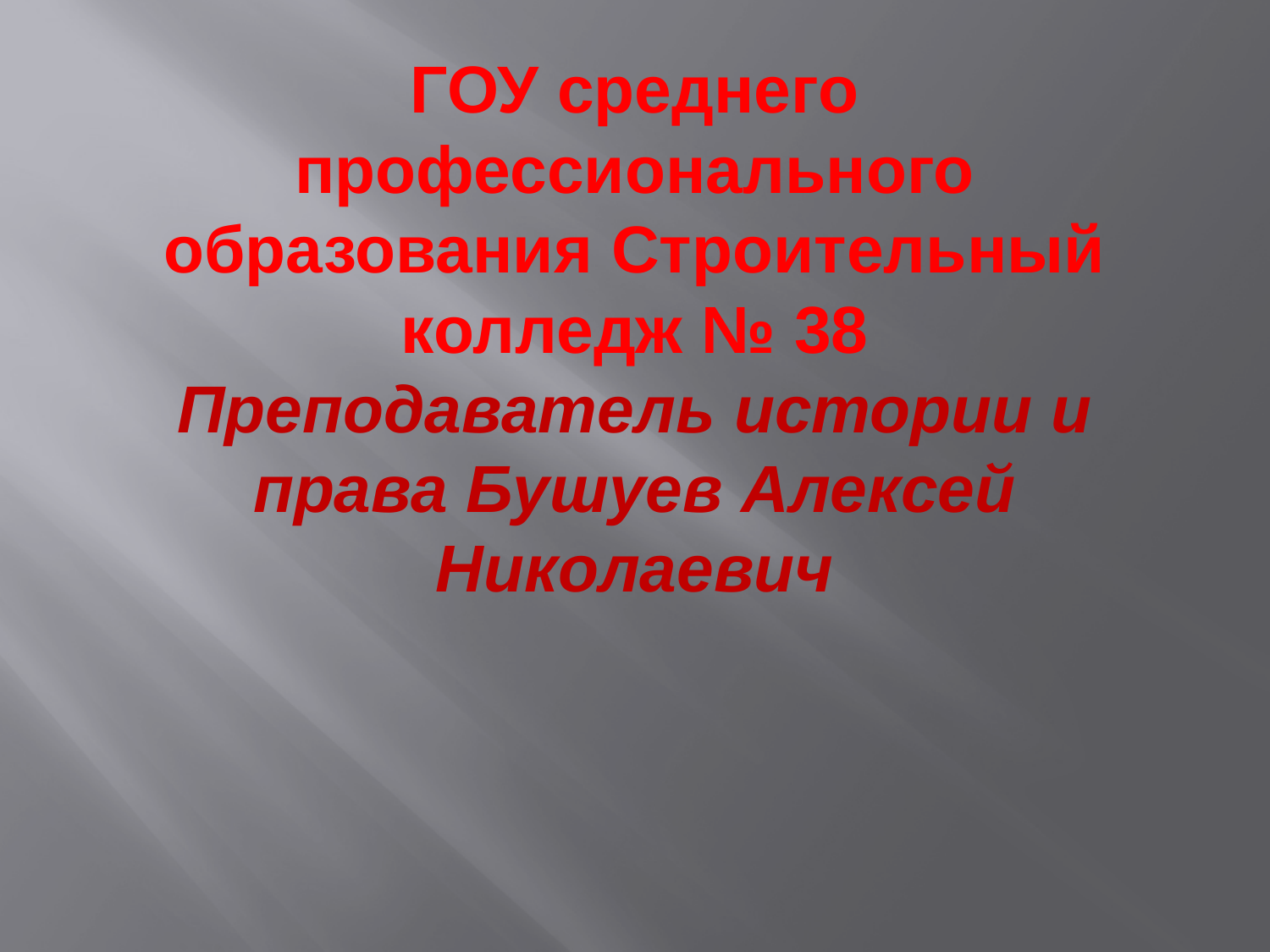

# ГОУ среднего профессионального образования Строительный колледж № 38 Преподаватель истории и права Бушуев Алексей Николаевич